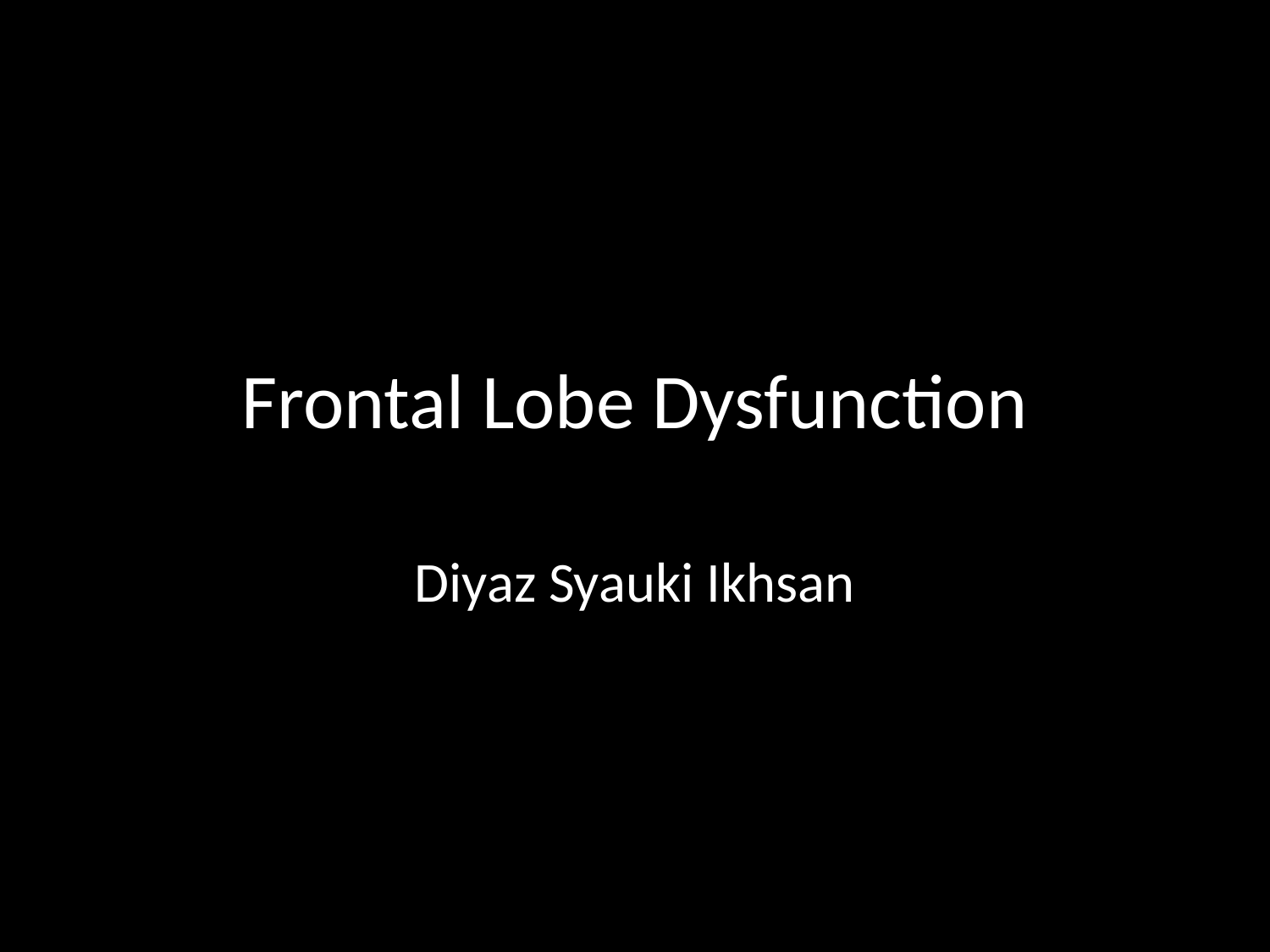

# Frontal Lobe Dysfunction
Diyaz Syauki Ikhsan